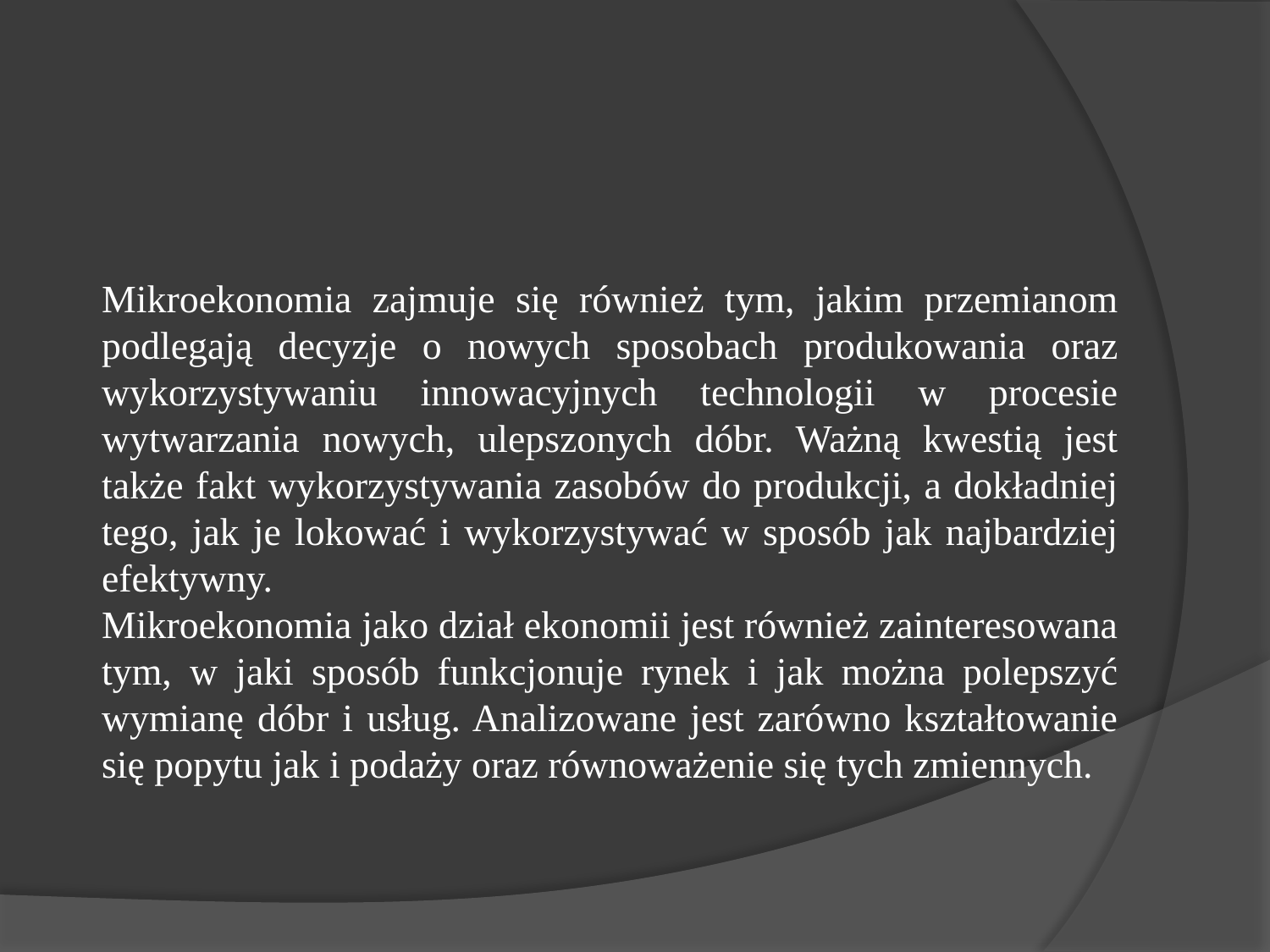

#

Mikroekonomia zajmuje się również tym, jakim przemianom podlegają decyzje o nowych sposobach produkowania oraz wykorzystywaniu innowacyjnych technologii w procesie wytwarzania nowych, ulepszonych dóbr. Ważną kwestią jest także fakt wykorzystywania zasobów do produkcji, a dokładniej tego, jak je lokować i wykorzystywać w sposób jak najbardziej efektywny.
Mikroekonomia jako dział ekonomii jest również zainteresowana tym, w jaki sposób funkcjonuje rynek i jak można polepszyć wymianę dóbr i usług. Analizowane jest zarówno kształtowanie się popytu jak i podaży oraz równoważenie się tych zmiennych.